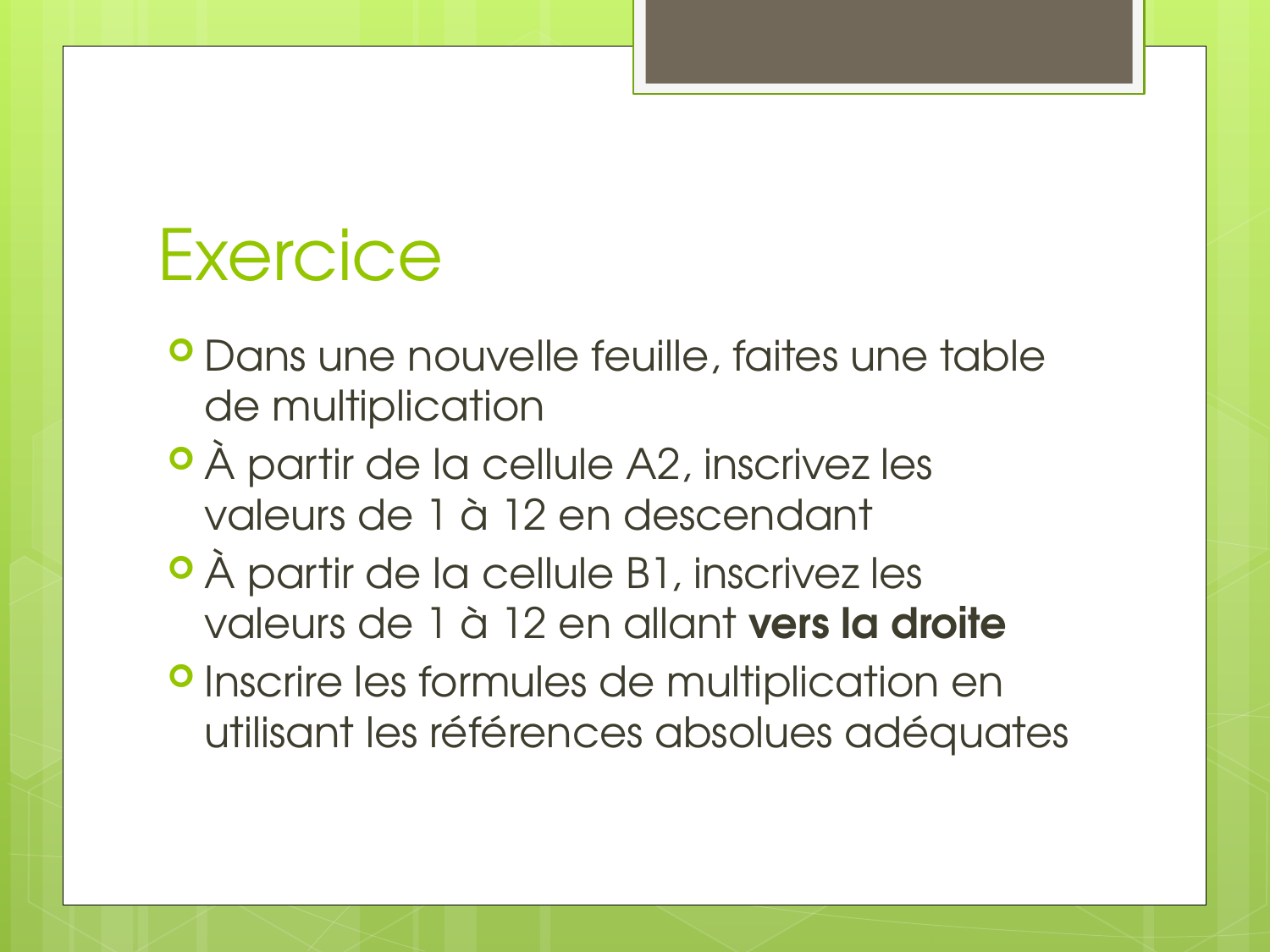

# Exercice
Dans une nouvelle feuille, faites une table de multiplication
À partir de la cellule A2, inscrivez les valeurs de 1 à 12 en descendant
À partir de la cellule B1, inscrivez les valeurs de 1 à 12 en allant vers la droite
Inscrire les formules de multiplication en utilisant les références absolues adéquates